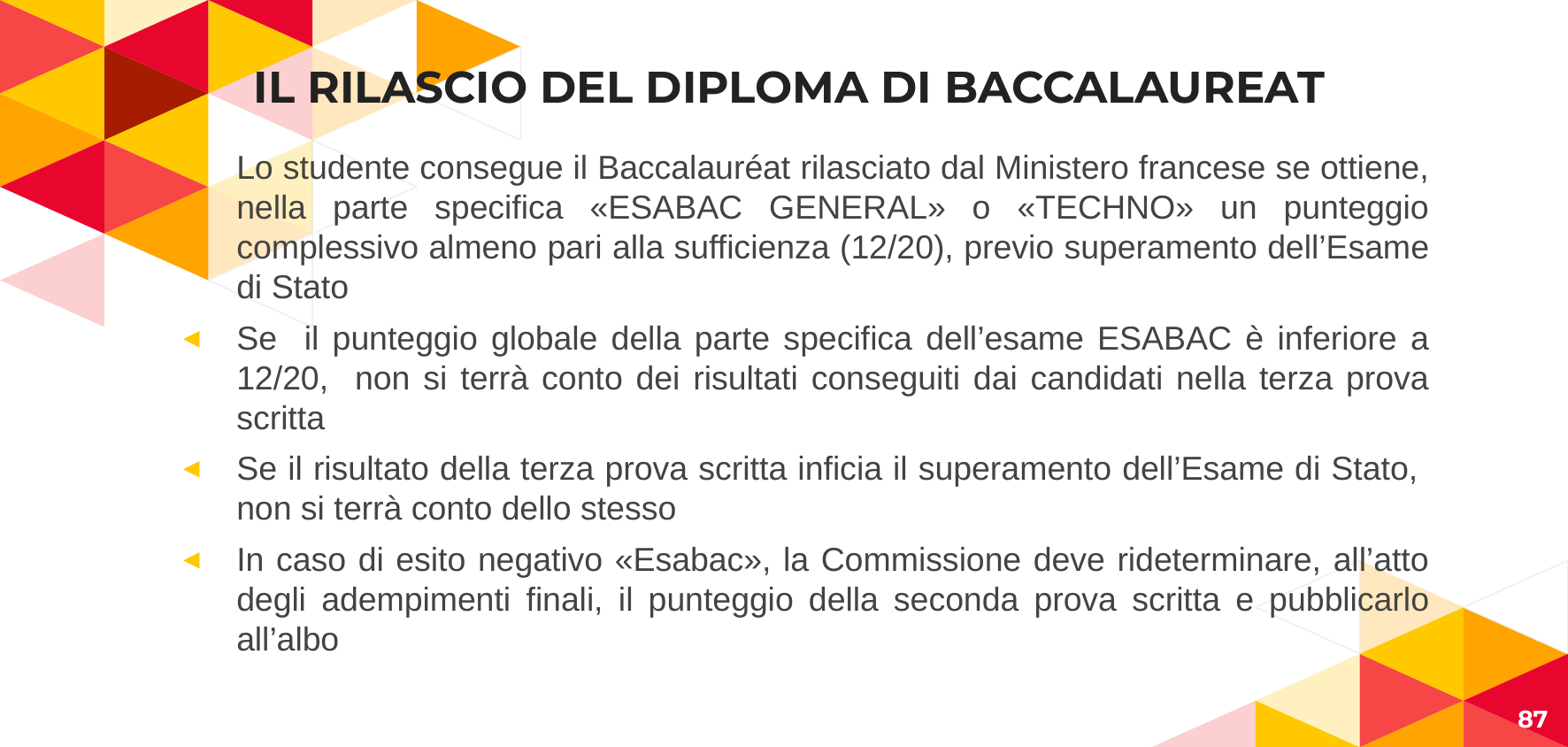

# IL RILASCIO DEL DIPLOMA DI BACCALAUREAT
Lo studente consegue il Baccalauréat rilasciato dal Ministero francese se ottiene, nella parte specifica «ESABAC GENERAL» o «TECHNO» un punteggio complessivo almeno pari alla sufficienza (12/20), previo superamento dell’Esame di Stato
Se  il punteggio globale della parte specifica dell’esame ESABAC è inferiore a 12/20,  non si terrà conto dei risultati conseguiti dai candidati nella terza prova scritta
Se il risultato della terza prova scritta inficia il superamento dell’Esame di Stato,  non si terrà conto dello stesso
In caso di esito negativo «Esabac», la Commissione deve rideterminare, all’atto degli adempimenti finali, il punteggio della seconda prova scritta e pubblicarlo all’albo
87